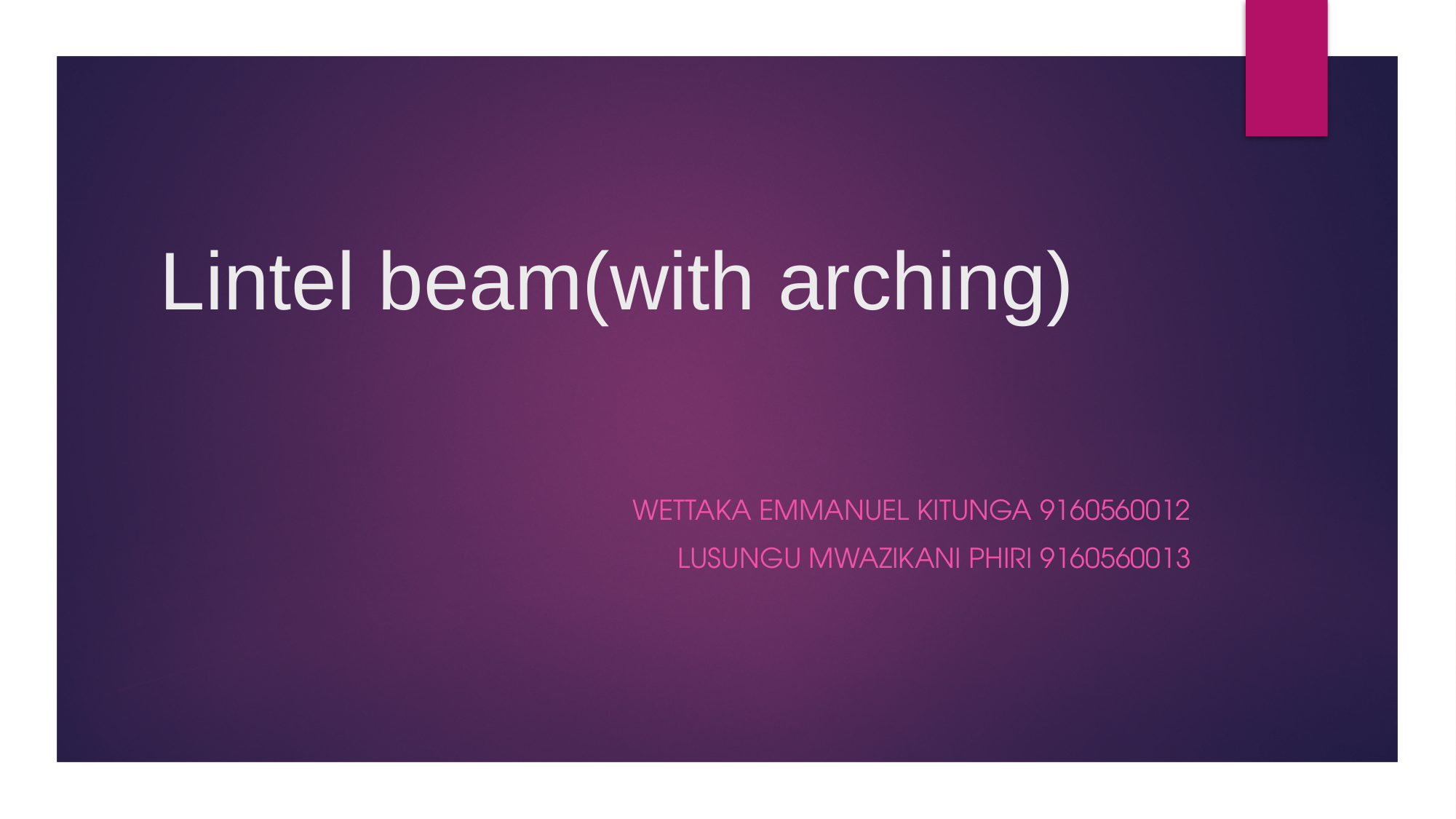

# Lintel beam(with arching)
Wettaka Emmanuel kitunga 9160560012
Lusungu Mwazikani Phiri 9160560013